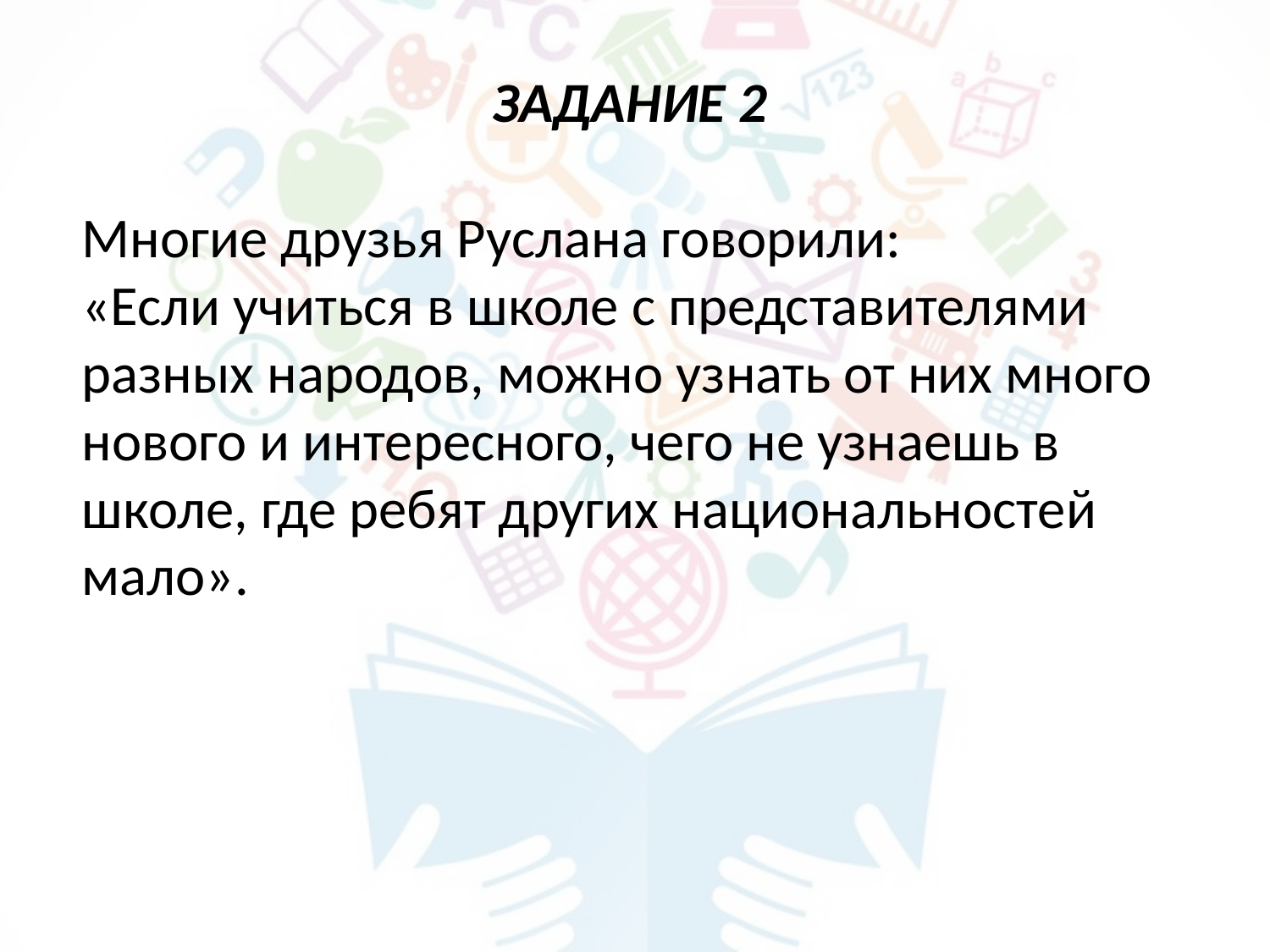

ЗАДАНИЕ 2

Многие друзья Руслана говорили:
«Если учиться в школе с представителями разных народов, можно узнать от них много нового и интересного, чего не узнаешь в школе, где ребят других национальностей мало».